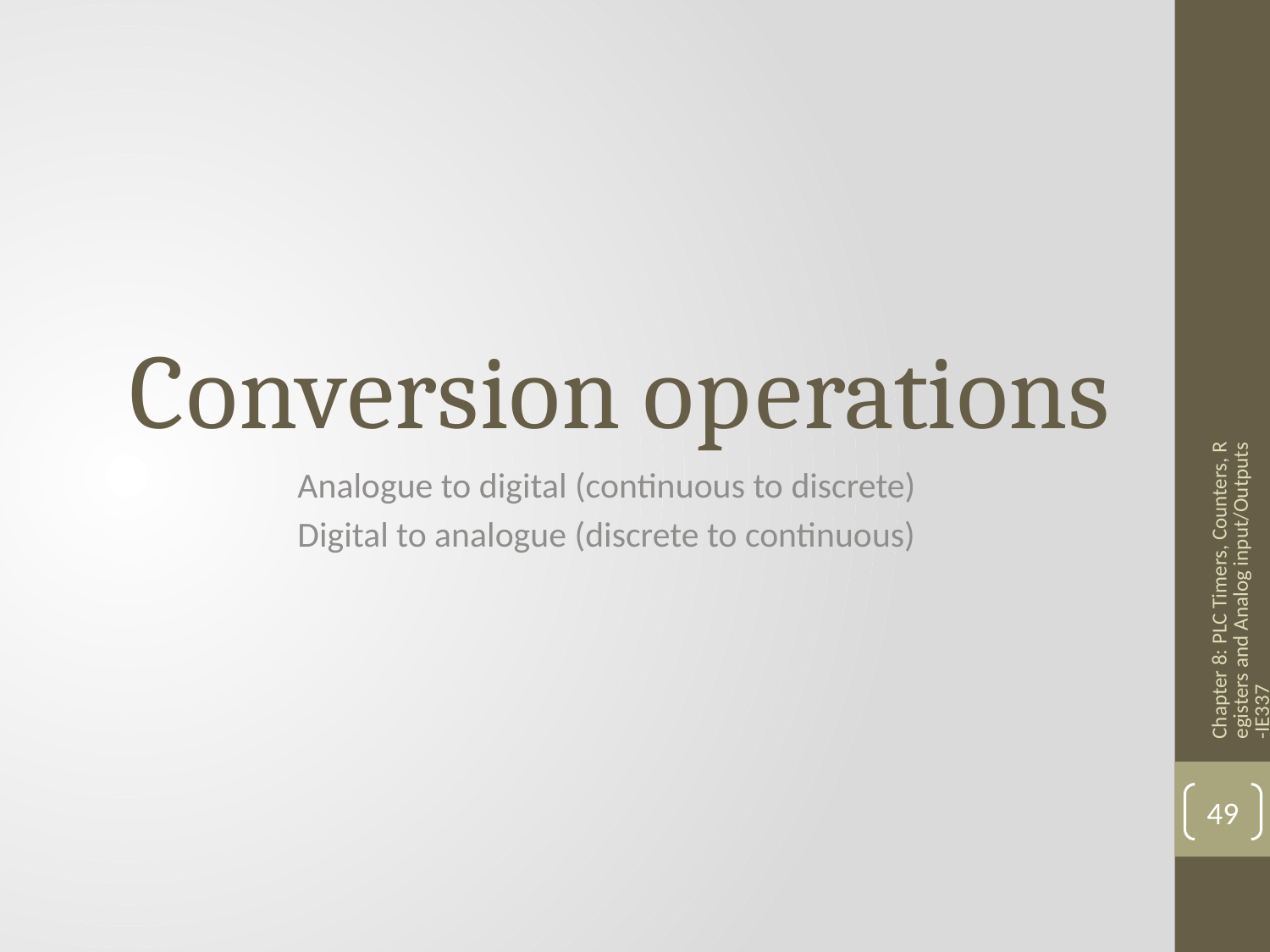

# Conversion operations
Analogue to digital (continuous to discrete)
Digital to analogue (discrete to continuous)
Chapter 8: PLC Timers, Counters, Registers and Analog input/Outputs -IE337
49